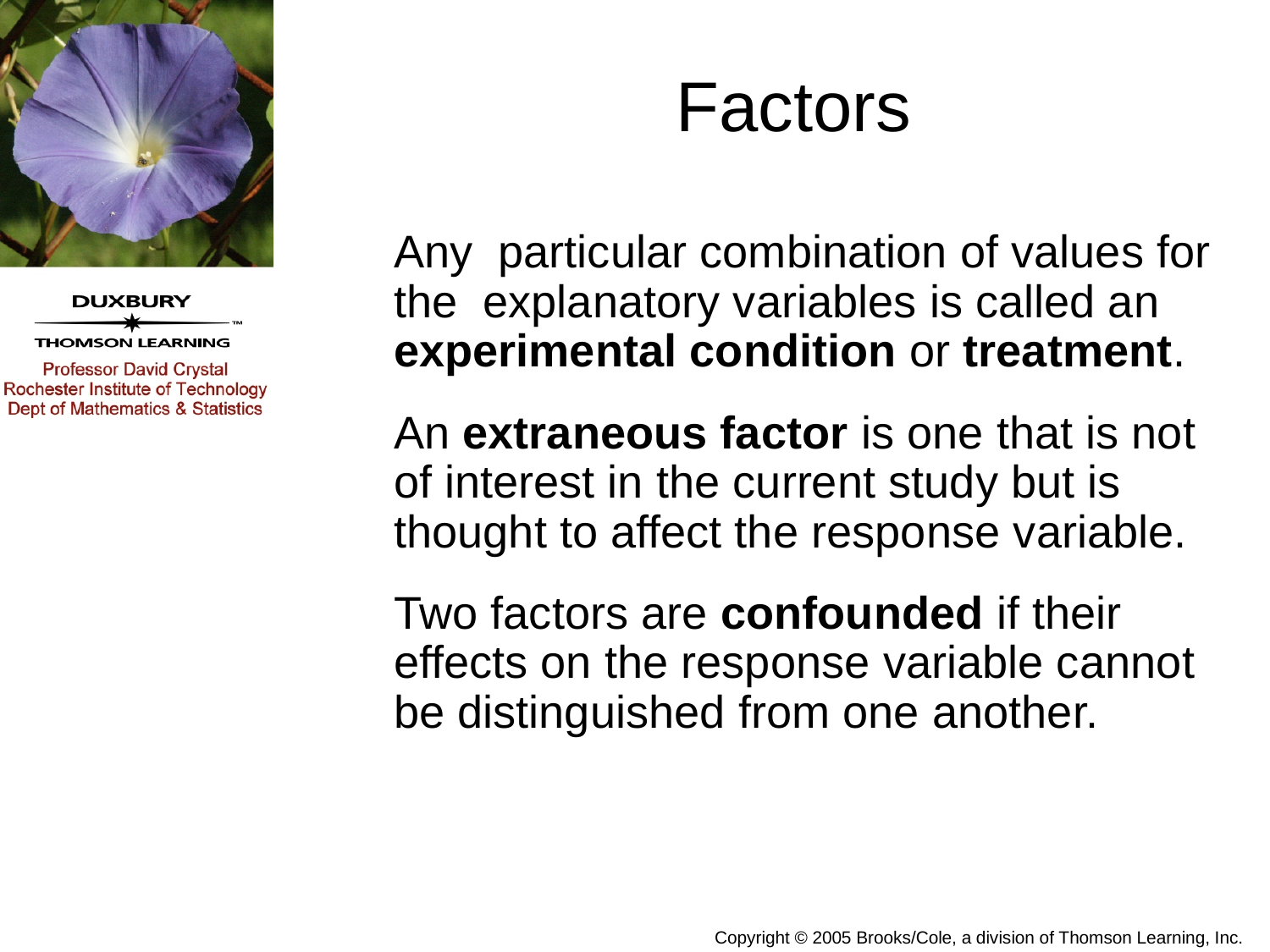

# Factors
Any  particular combination of values for the  explanatory variables is called an experimental condition or treatment.
An extraneous factor is one that is not of interest in the current study but is thought to affect the response variable.
Two factors are confounded if their effects on the response variable cannot be distinguished from one another.